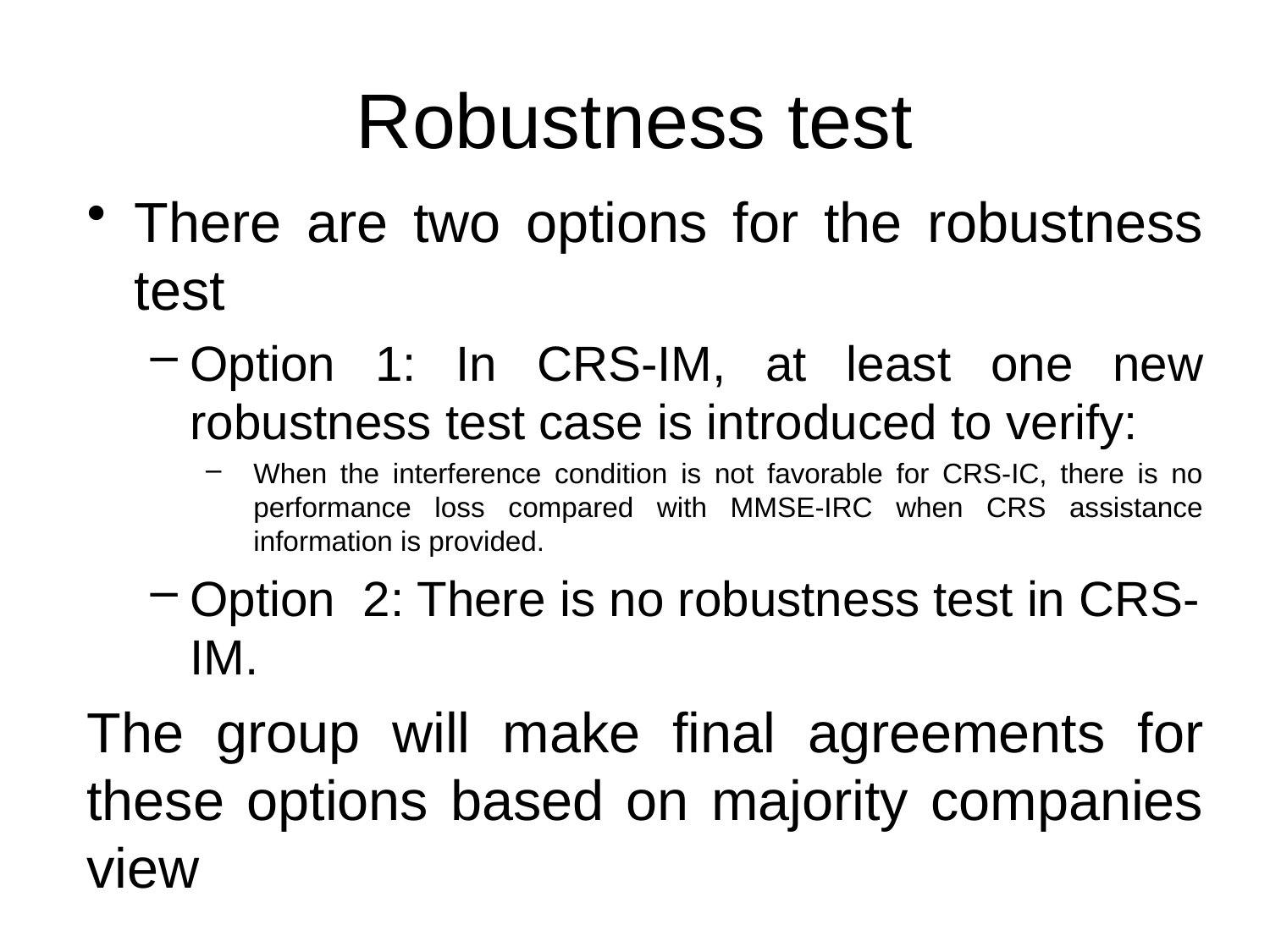

# Robustness test
There are two options for the robustness test
Option 1: In CRS-IM, at least one new robustness test case is introduced to verify:
When the interference condition is not favorable for CRS-IC, there is no performance loss compared with MMSE-IRC when CRS assistance information is provided.
Option  2: There is no robustness test in CRS-IM.
The group will make final agreements for these options based on majority companies view